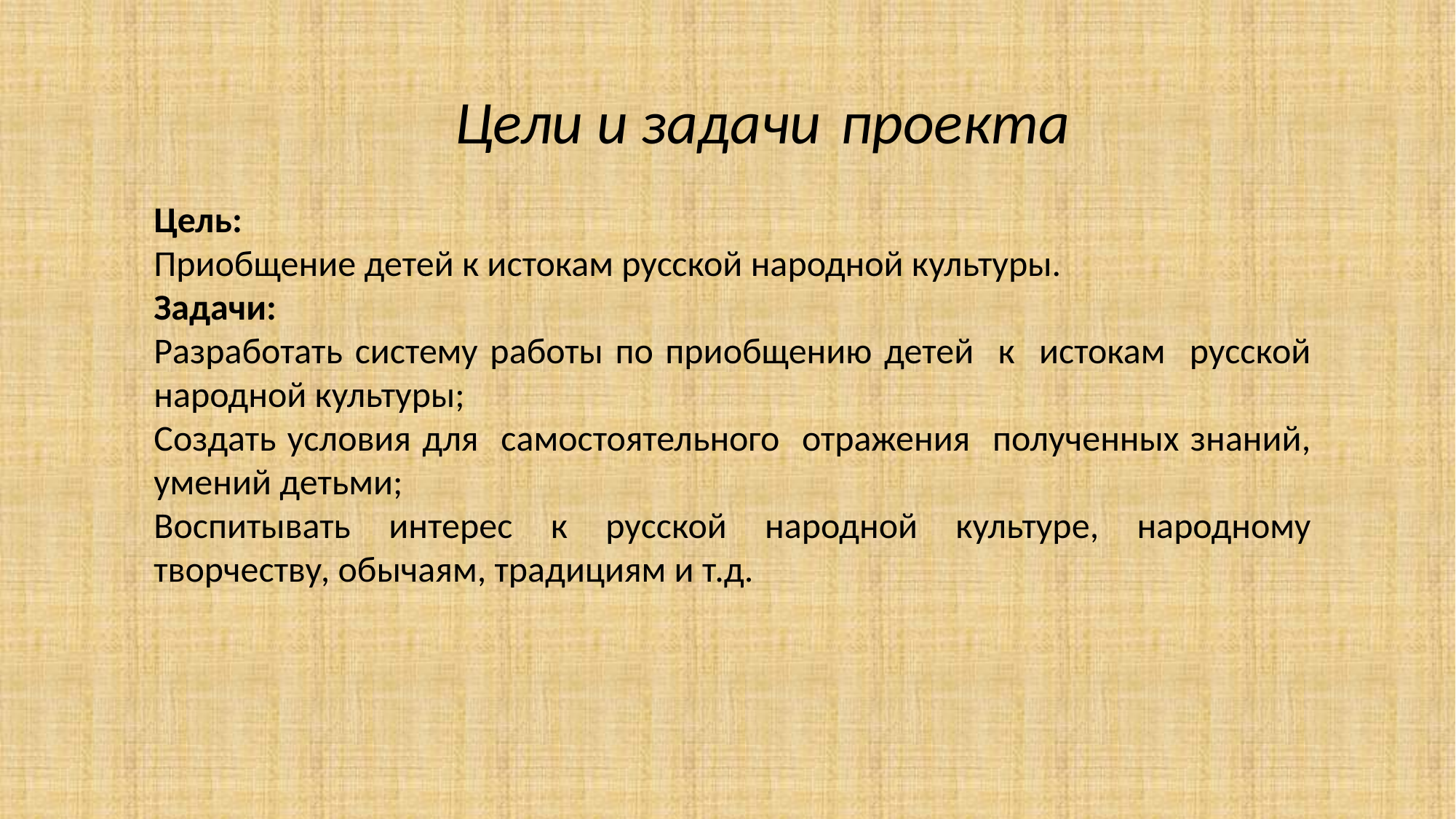

Цели и задачи  проекта
Цель:
Приобщение детей к истокам русской народной культуры.
Задачи:
Разработать систему работы по приобщению детей  к  истокам  русской народной культуры;
Создать условия для  самостоятельного  отражения  полученных знаний, умений детьми;
Воспитывать интерес к русской народной культуре, народному творчеству, обычаям, традициям и т.д.